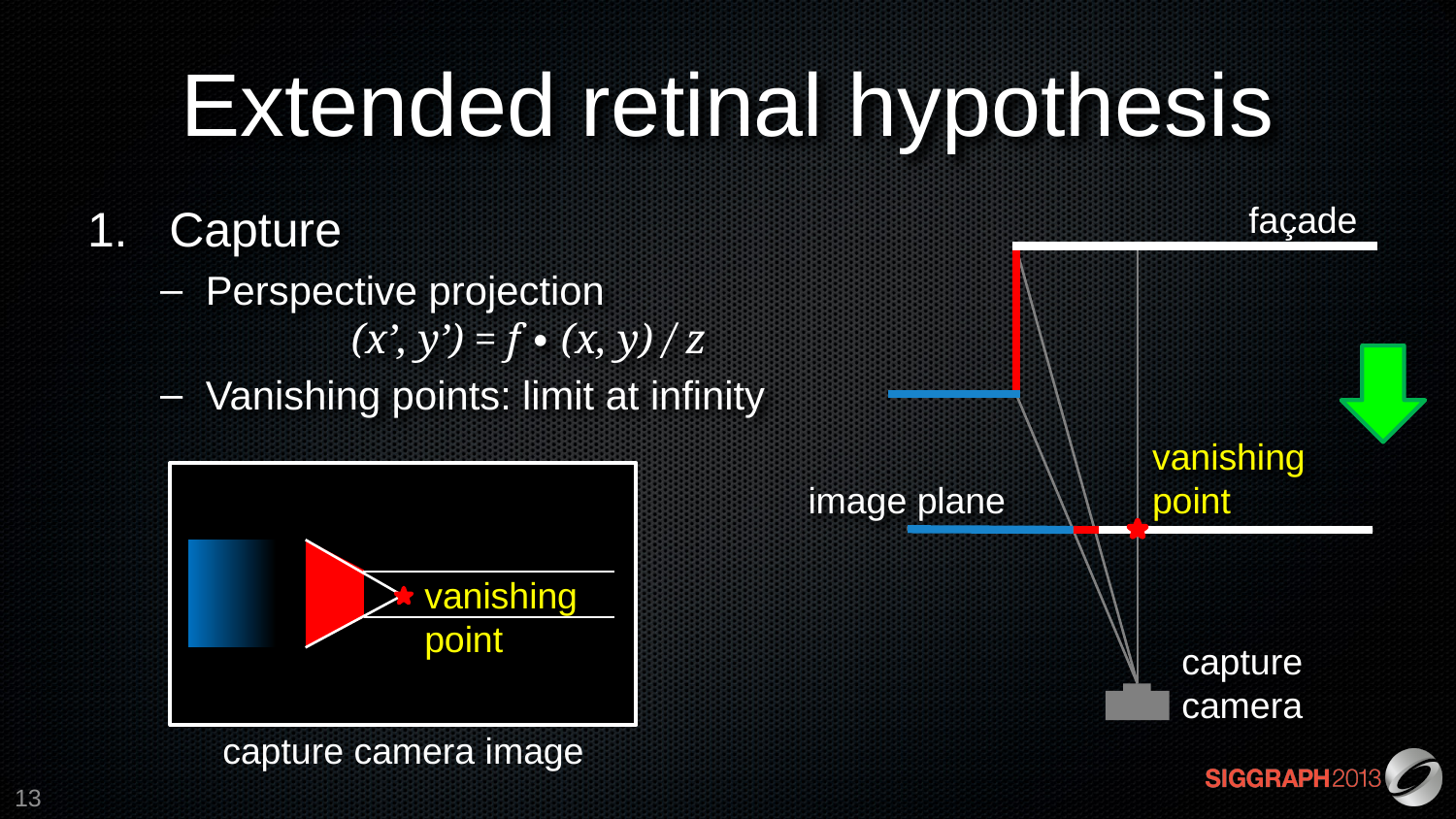

# Extended retinal hypothesis
façade
Capture
Perspective projection
	(x’, y’) = f ∙ (x, y) / z
Vanishing points: limit at infinity

vanishing
point

image plane

vanishing
point

capture
camera

capture camera image
13